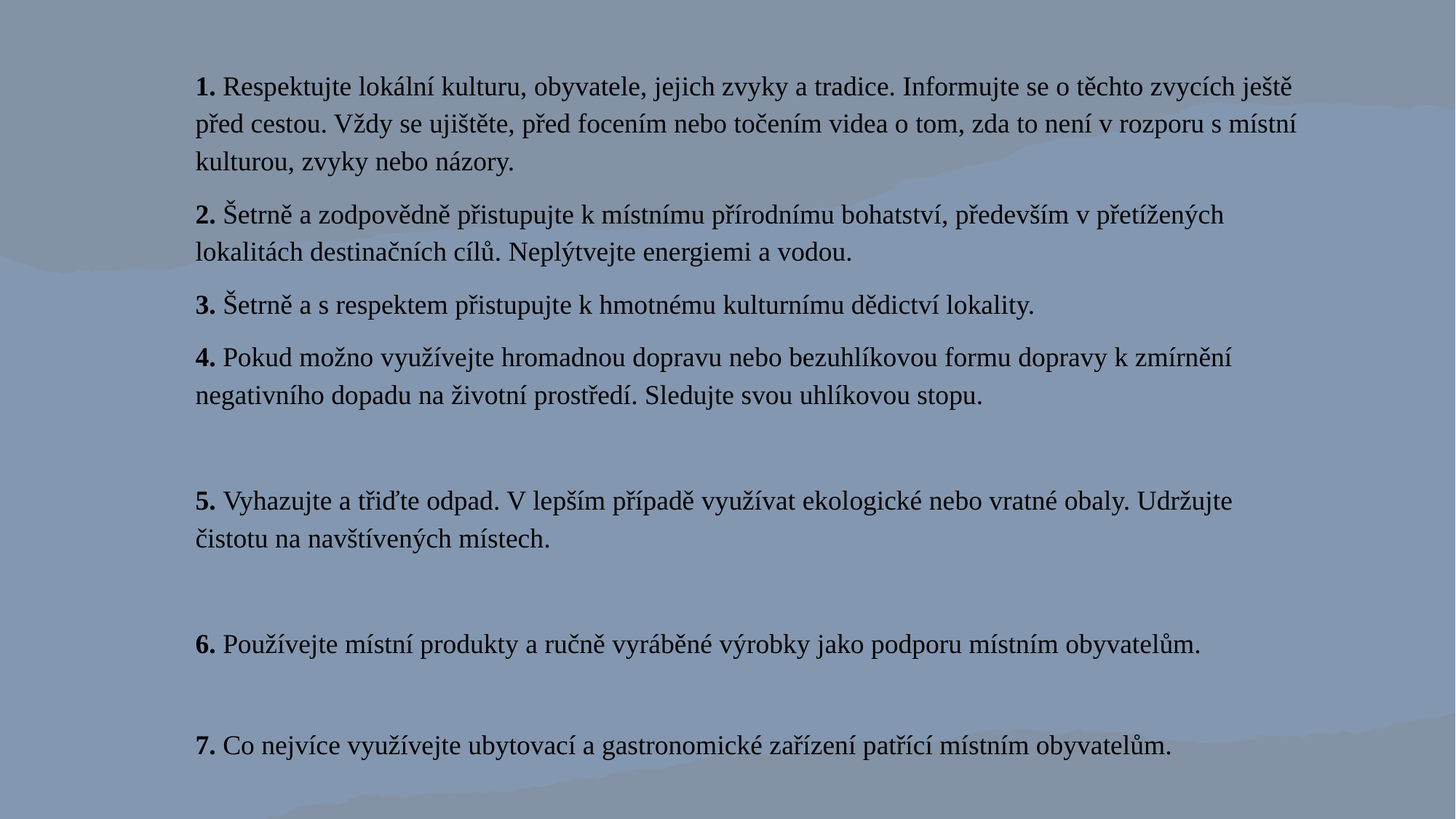

1. Respektujte lokální kulturu, obyvatele, jejich zvyky a tradice. Informujte se o těchto zvycích ještě před cestou. Vždy se ujištěte, před focením nebo točením videa o tom, zda to není v rozporu s místní kulturou, zvyky nebo názory.
2. Šetrně a zodpovědně přistupujte k místnímu přírodnímu bohatství, především v přetížených lokalitách destinačních cílů. Neplýtvejte energiemi a vodou.
3. Šetrně a s respektem přistupujte k hmotnému kulturnímu dědictví lokality.
4. Pokud možno využívejte hromadnou dopravu nebo bezuhlíkovou formu dopravy k zmírnění negativního dopadu na životní prostředí. Sledujte svou uhlíkovou stopu.

5. Vyhazujte a třiďte odpad. V lepším případě využívat ekologické nebo vratné obaly. Udržujte čistotu na navštívených místech.

6. Používejte místní produkty a ručně vyráběné výrobky jako podporu místním obyvatelům.

7. Co nejvíce využívejte ubytovací a gastronomické zařízení patřící místním obyvatelům.